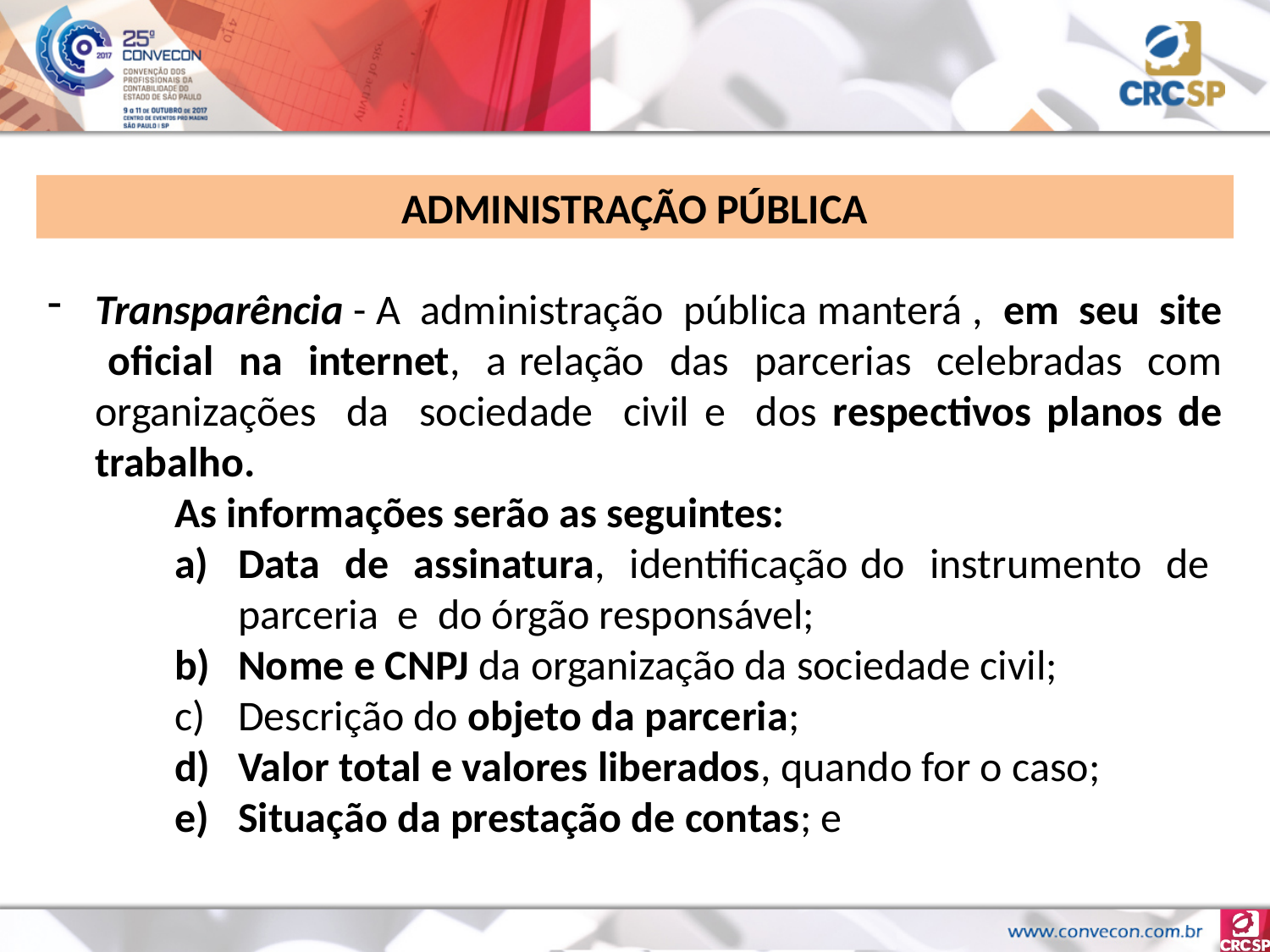

ADMINISTRAÇÃO PÚBLICA

Transparência - A  administração  pública manterá ,  em  seu  site  oficial  na  internet,  a relação  das  parcerias  celebradas  com organizações  da  sociedade  civil e  dos respectivos planos de trabalho.
	As informações serão as seguintes:
Data  de  assinatura,  identificação do  instrumento  de  parceria  e  do órgão responsável;
Nome e CNPJ da organização da sociedade civil;
Descrição do objeto da parceria;
Valor total e valores liberados, quando for o caso;
Situação da prestação de contas; e